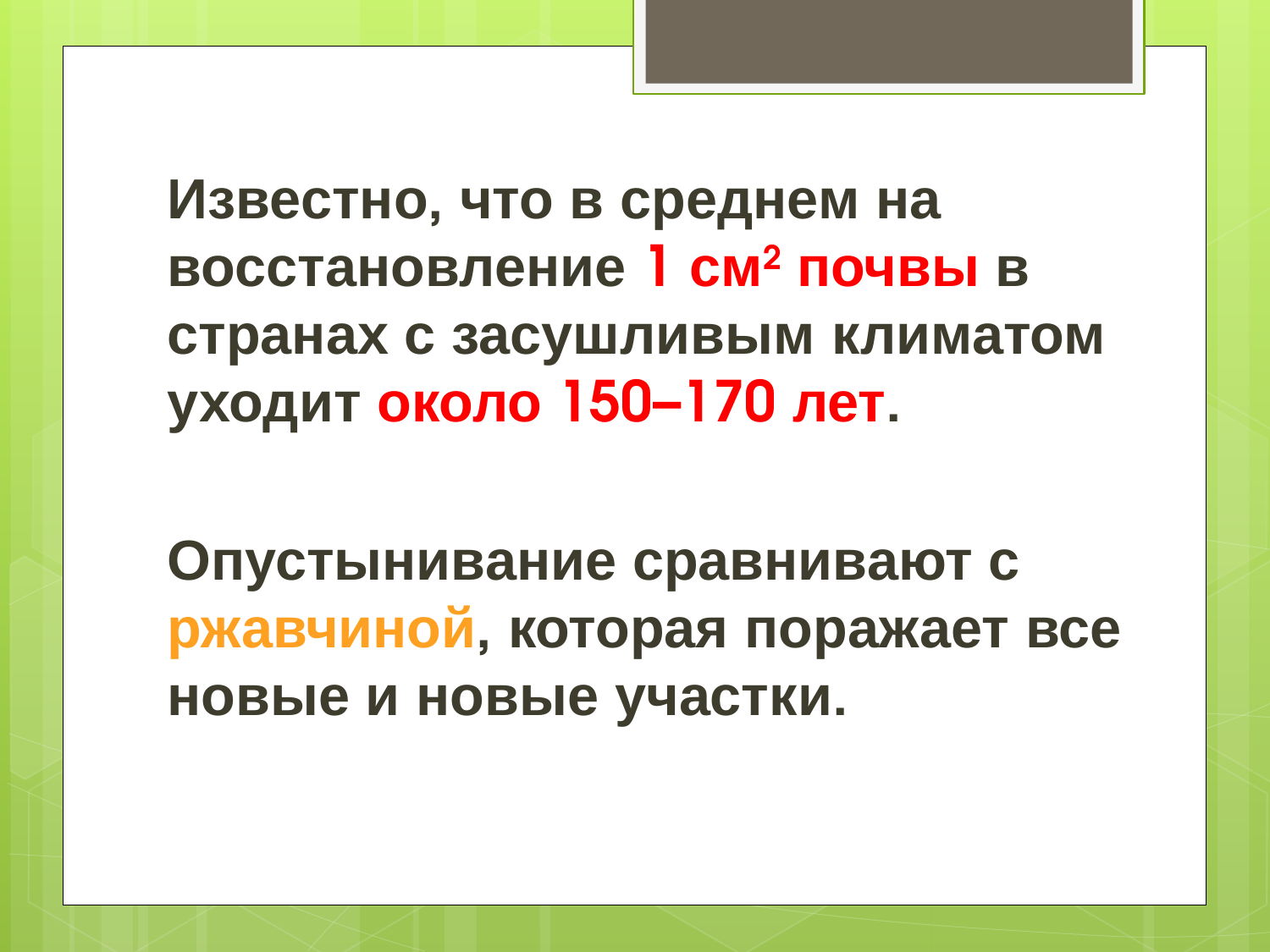

Известно, что в среднем на восстановление 1 см2 почвы в странах с засушливым климатом уходит около 150–170 лет.

Опустынивание сравнивают с ржавчиной, которая поражает все новые и новые участки.